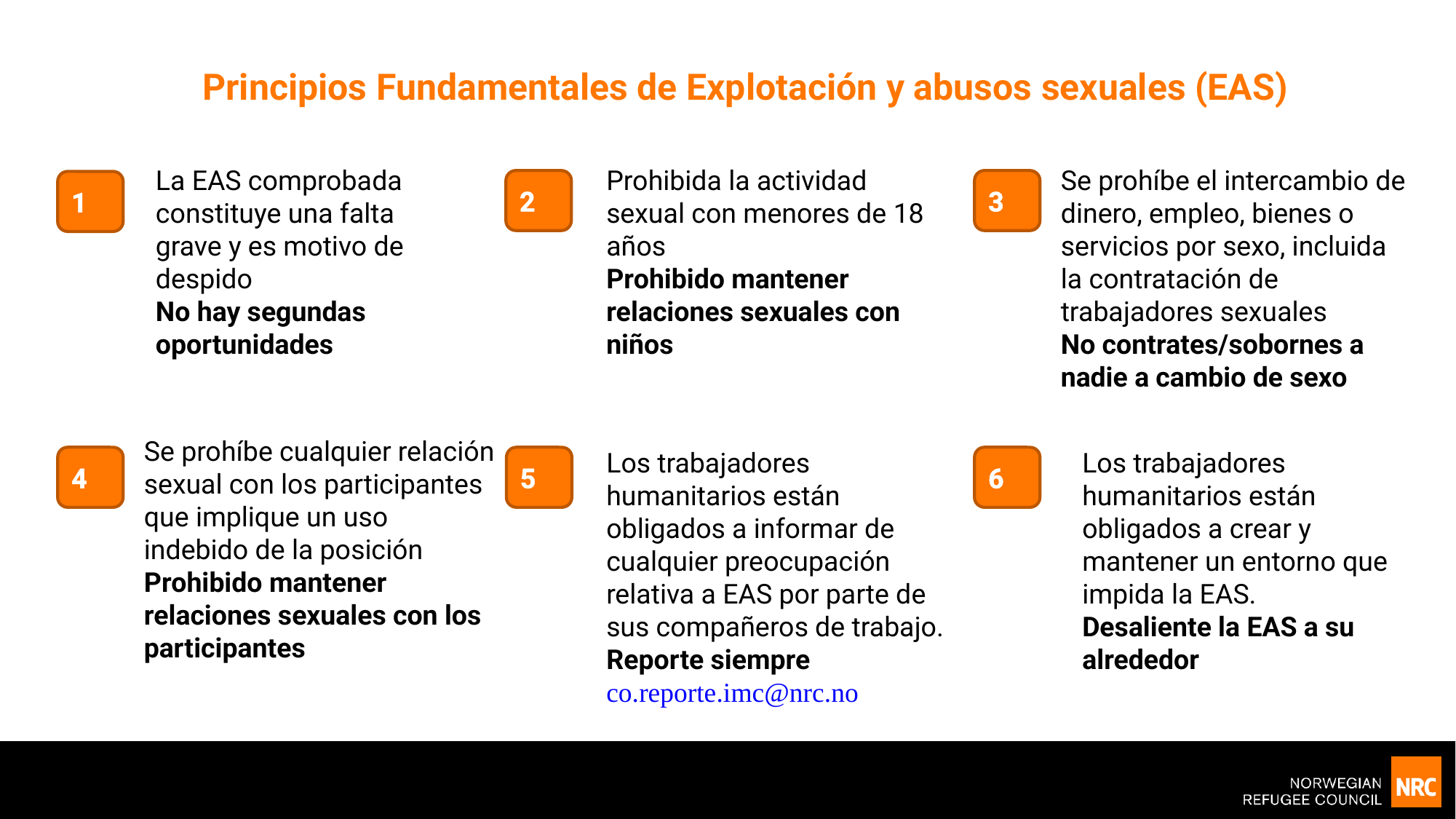

Principios Fundamentales de Explotación y abusos sexuales (EAS)

La EAS comprobada constituye una falta grave y es motivo de despido
No hay segundas oportunidades
1
Prohibida la actividad sexual con menores de 18 años
Prohibido mantener relaciones sexuales con niños
2
Se prohíbe el intercambio de dinero, empleo, bienes o servicios por sexo, incluida la contratación de trabajadores sexuales
No contrates/sobornes a nadie a cambio de sexo
3
Se prohíbe cualquier relación sexual con los participantes que implique un uso indebido de la posición
Prohibido mantener relaciones sexuales con los participantes
4
Los trabajadores humanitarios están obligados a informar de cualquier preocupación relativa a EAS por parte de sus compañeros de trabajo.
Reporte siempre
co.reporte.imc@nrc.no

5
Los trabajadores humanitarios están obligados a crear y mantener un entorno que impida la EAS.
Desaliente la EAS a su alrededor
6